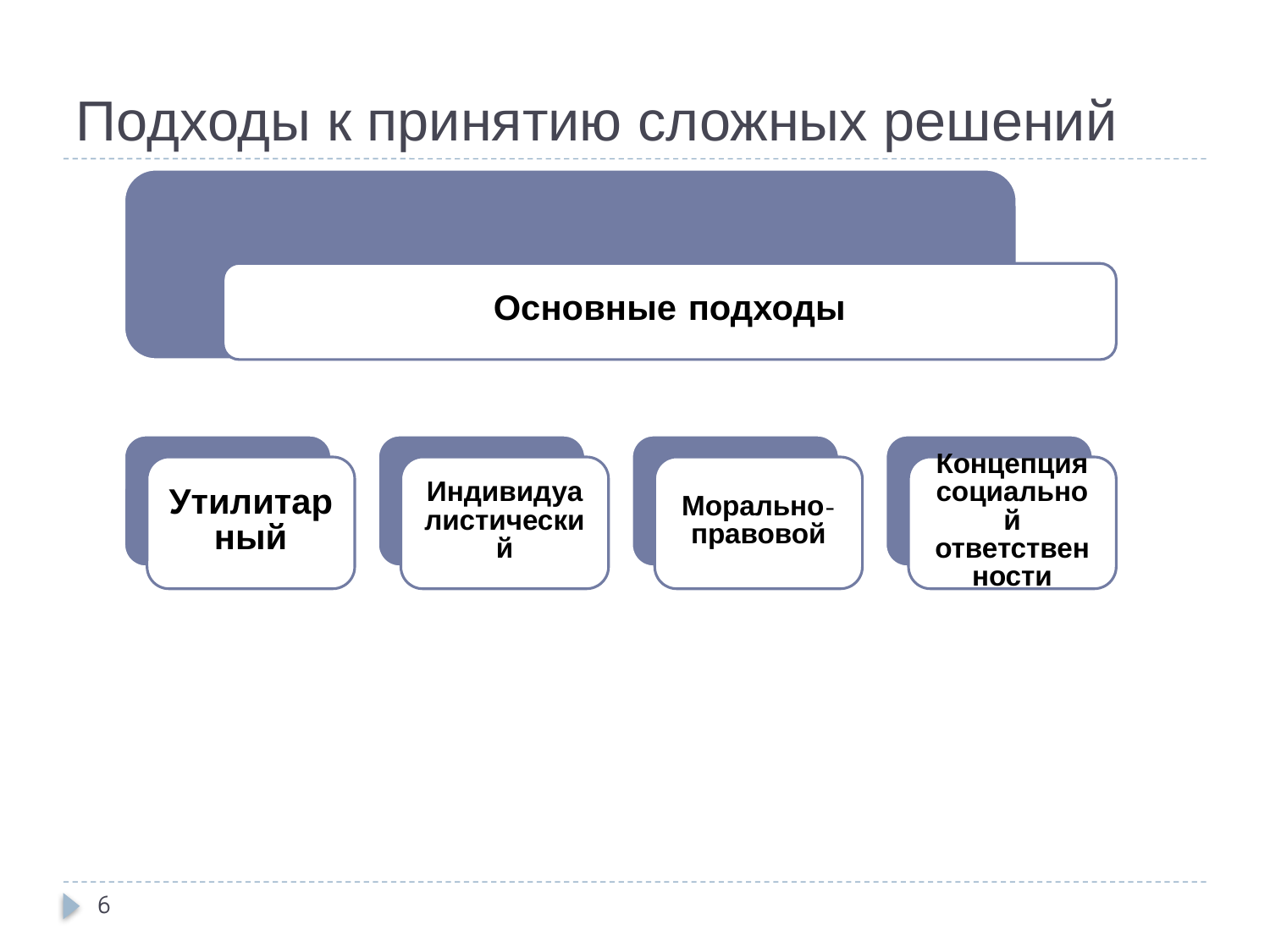

# Подходы к принятию сложных решений
Основные подходы
Утилитарный
Индивидуалистический
Морально-правовой
Концепция социальной ответственности
6